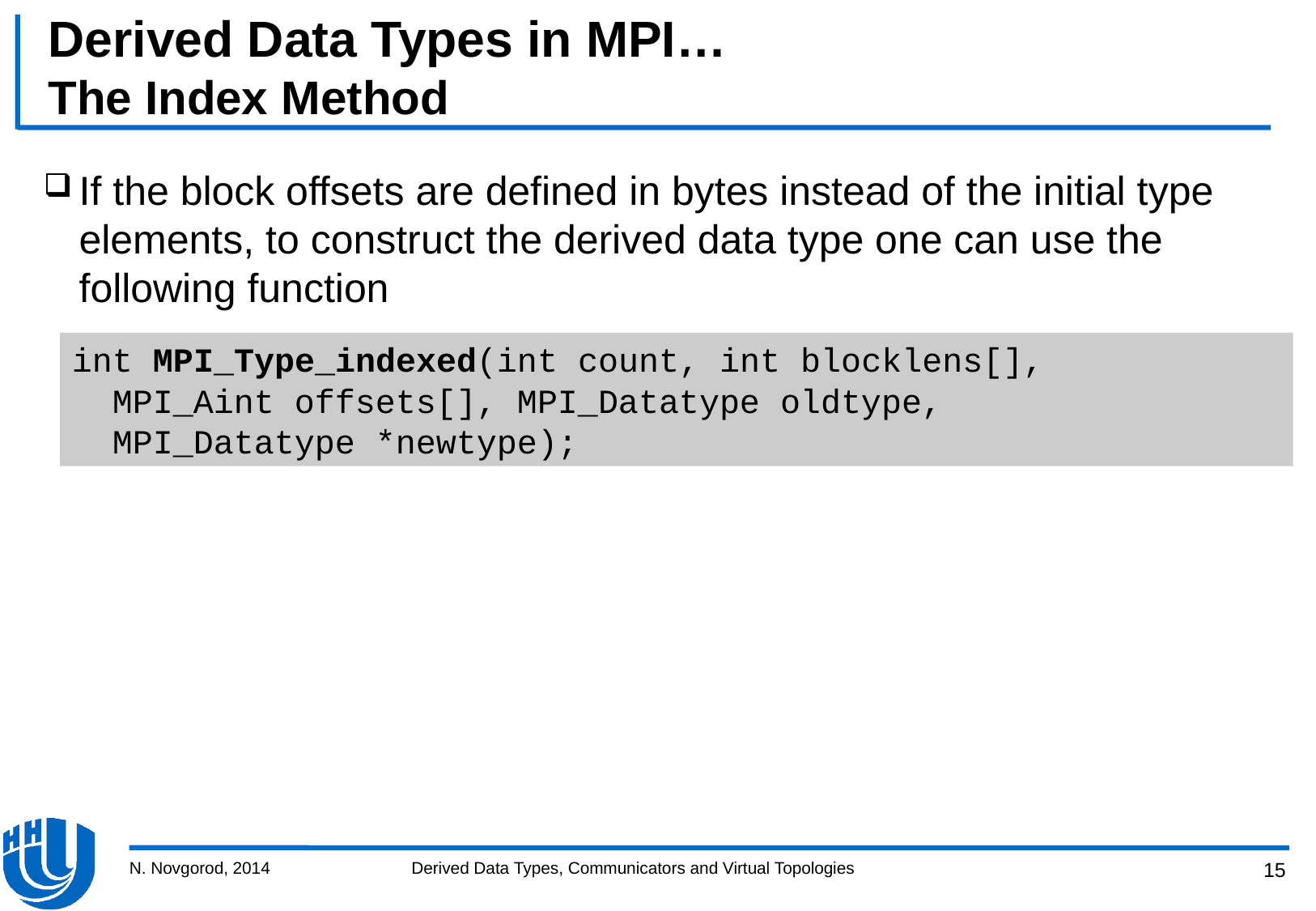

# Derived Data Types in MPI… The Index Method
If the block offsets are defined in bytes instead of the initial type elements, to construct the derived data type one can use the following function
int MPI_Type_indexed(int count, int blocklens[],
  MPI_Aint offsets[], MPI_Datatype oldtype,
  MPI_Datatype *newtype);
N. Novgorod, 2014
Derived Data Types, Communicators and Virtual Topologies
15